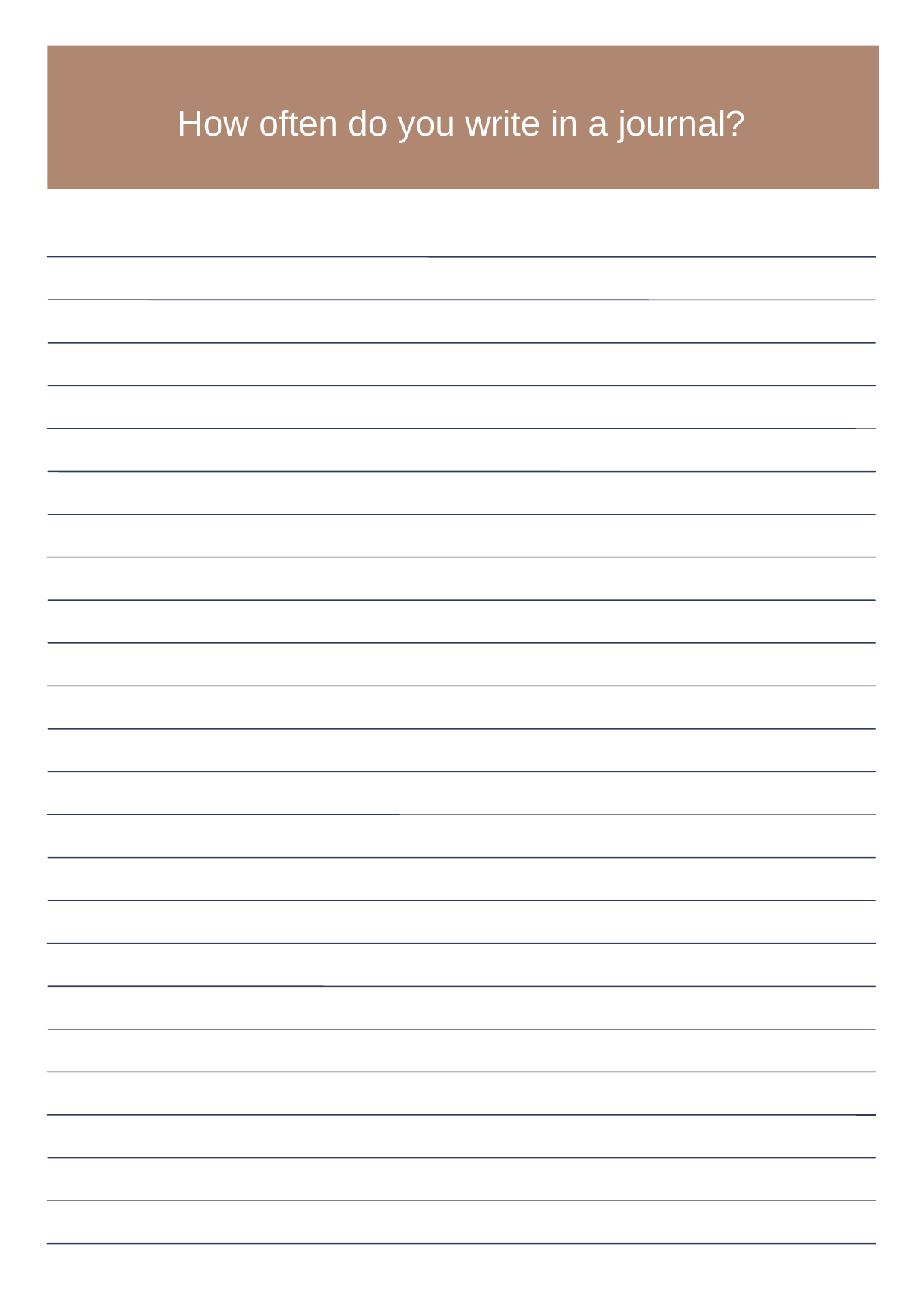

How often do you write in a journal?